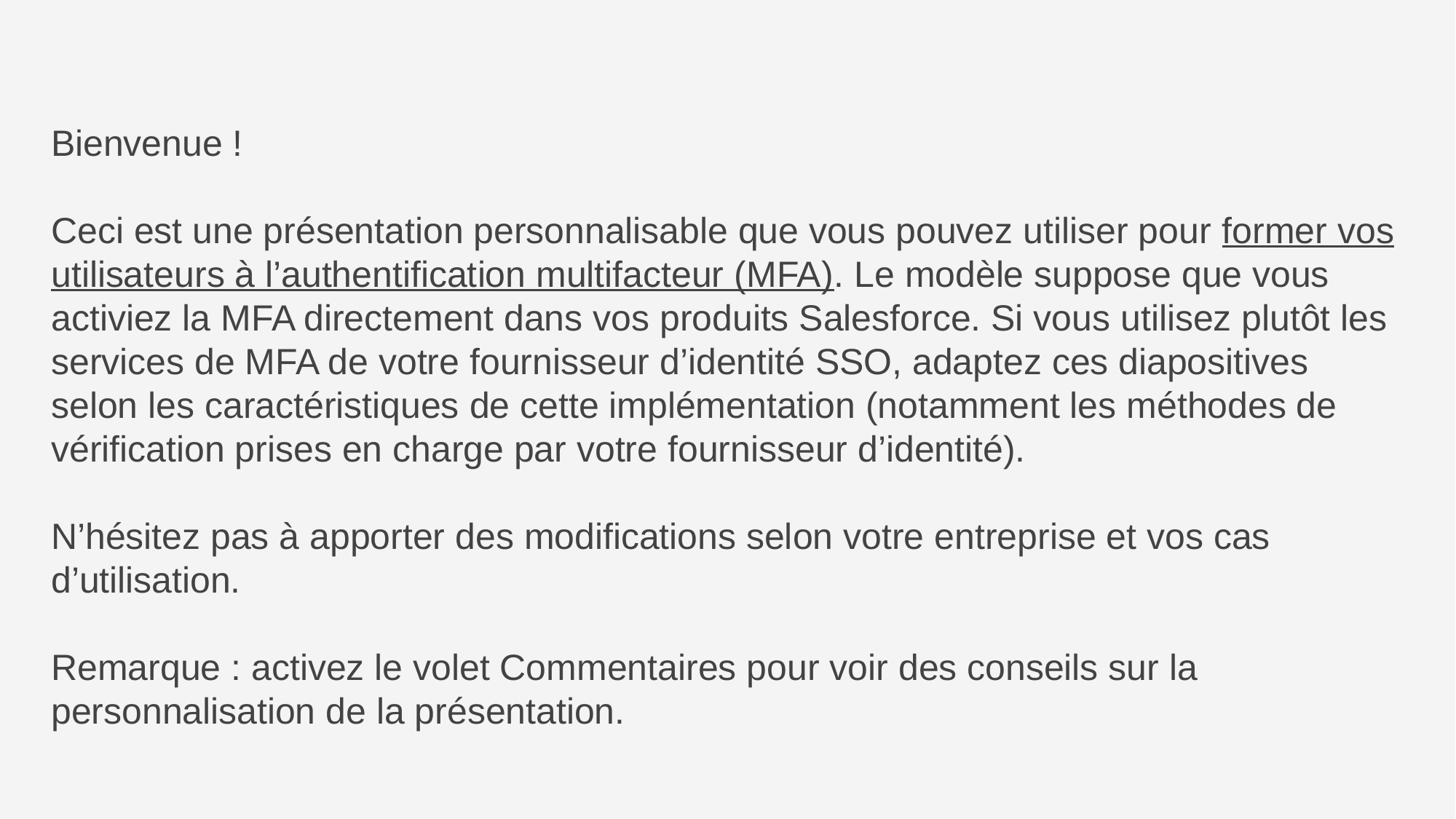

Bienvenue !

Ceci est une présentation personnalisable que vous pouvez utiliser pour former vos utilisateurs à l’authentification multifacteur (MFA). Le modèle suppose que vous activiez la MFA directement dans vos produits Salesforce. Si vous utilisez plutôt les services de MFA de votre fournisseur d’identité SSO, adaptez ces diapositives selon les caractéristiques de cette implémentation (notamment les méthodes de vérification prises en charge par votre fournisseur d’identité).

N’hésitez pas à apporter des modifications selon votre entreprise et vos cas d’utilisation.

Remarque : activez le volet Commentaires pour voir des conseils sur la personnalisation de la présentation.